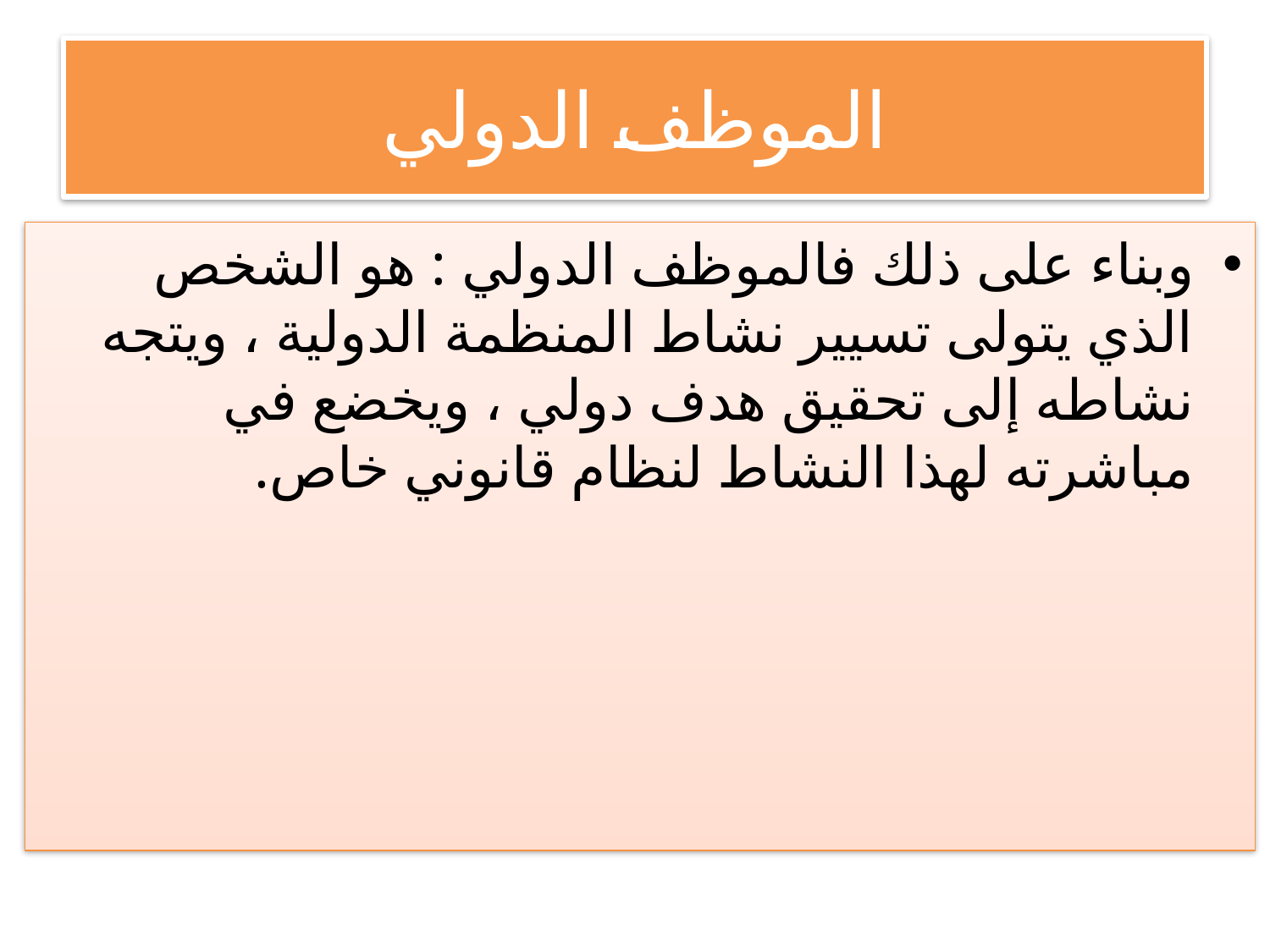

# الموظف الدولي
وبناء على ذلك فالموظف الدولي : هو الشخص الذي يتولى تسيير نشاط المنظمة الدولية ، ويتجه نشاطه إلى تحقيق هدف دولي ، ويخضع في مباشرته لهذا النشاط لنظام قانوني خاص.